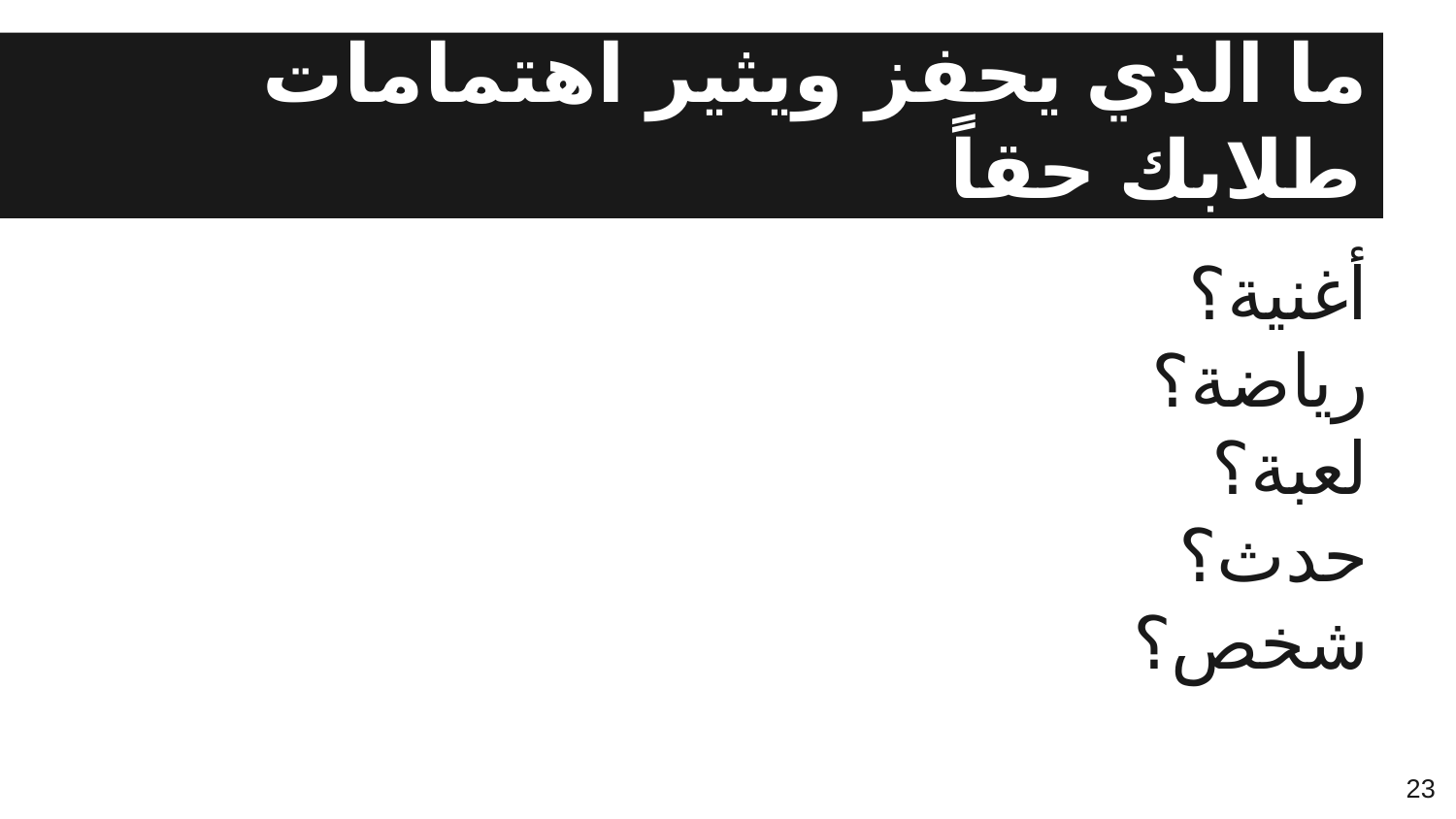

# ما الذي يحفز ويثير اهتمامات طلابك حقاً
أغنية؟
رياضة؟
لعبة؟
حدث؟
شخص؟
23